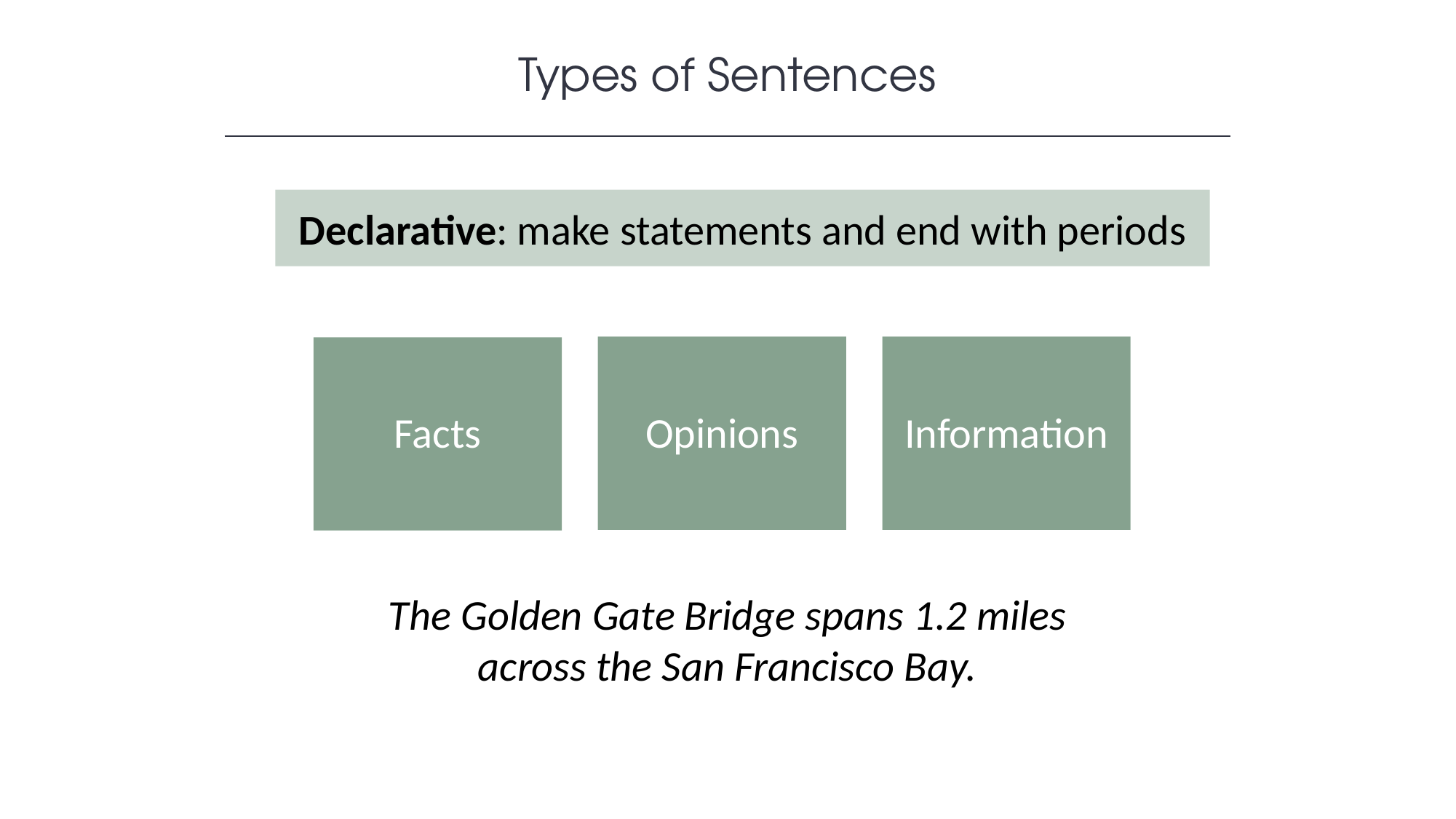

Types of Sentences
HAWKES LEARNING
Declarative: make statements and end with periods

Opinions

Information

Facts
The Golden Gate Bridge spans 1.2 miles across the San Francisco Bay.